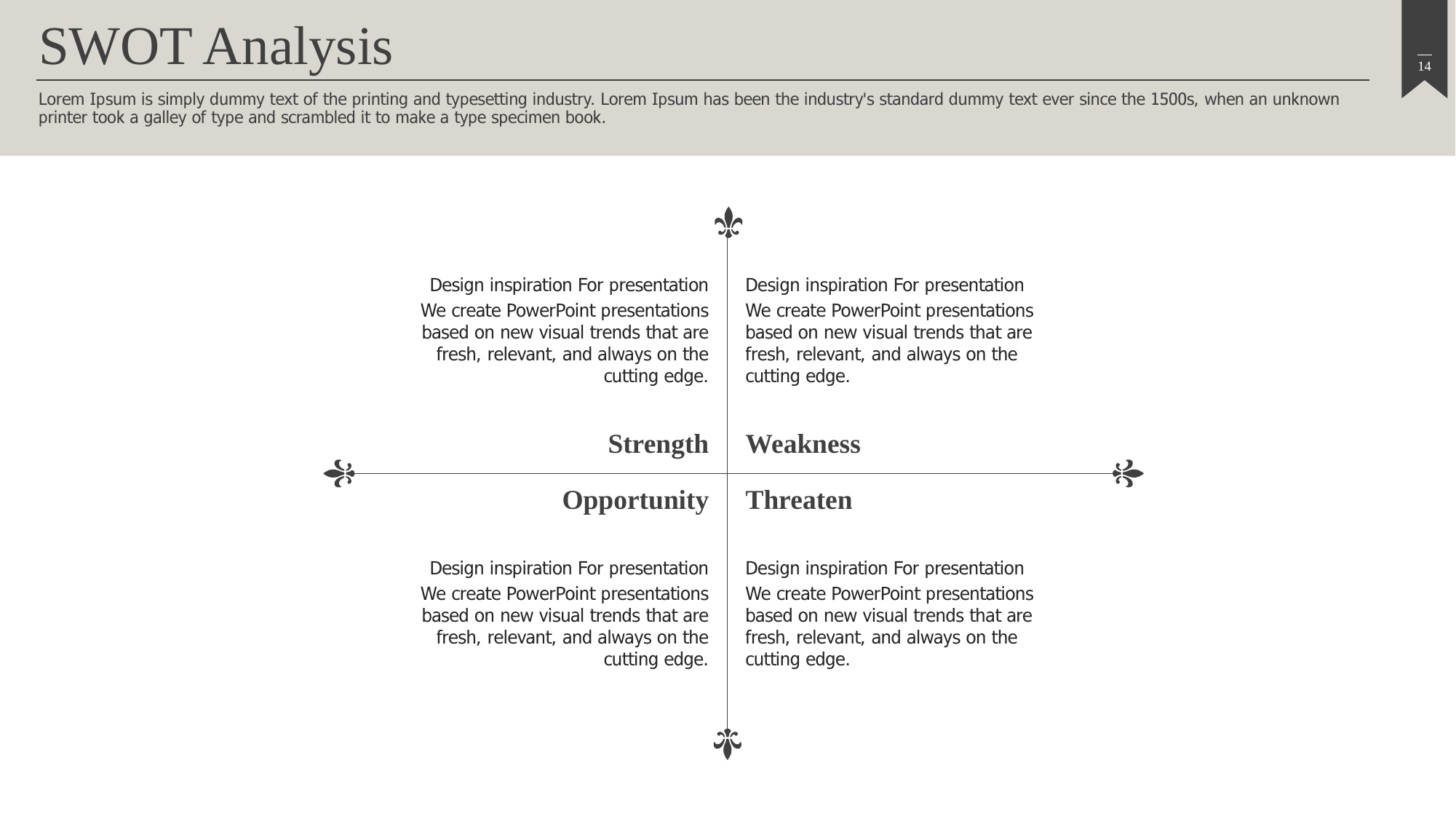

SWOT Analysis
Lorem Ipsum is simply dummy text of the printing and typesetting industry. Lorem Ipsum has been the industry's standard dummy text ever since the 1500s, when an unknown printer took a galley of type and scrambled it to make a type specimen book.

Design inspiration For presentation
We create PowerPoint presentations based on new visual trends that are fresh, relevant, and always on the cutting edge.
Design inspiration For presentation
We create PowerPoint presentations based on new visual trends that are fresh, relevant, and always on the cutting edge.
Strength
Weakness

Opportunity
Threaten
Design inspiration For presentation
We create PowerPoint presentations based on new visual trends that are fresh, relevant, and always on the cutting edge.
Design inspiration For presentation
We create PowerPoint presentations based on new visual trends that are fresh, relevant, and always on the cutting edge.